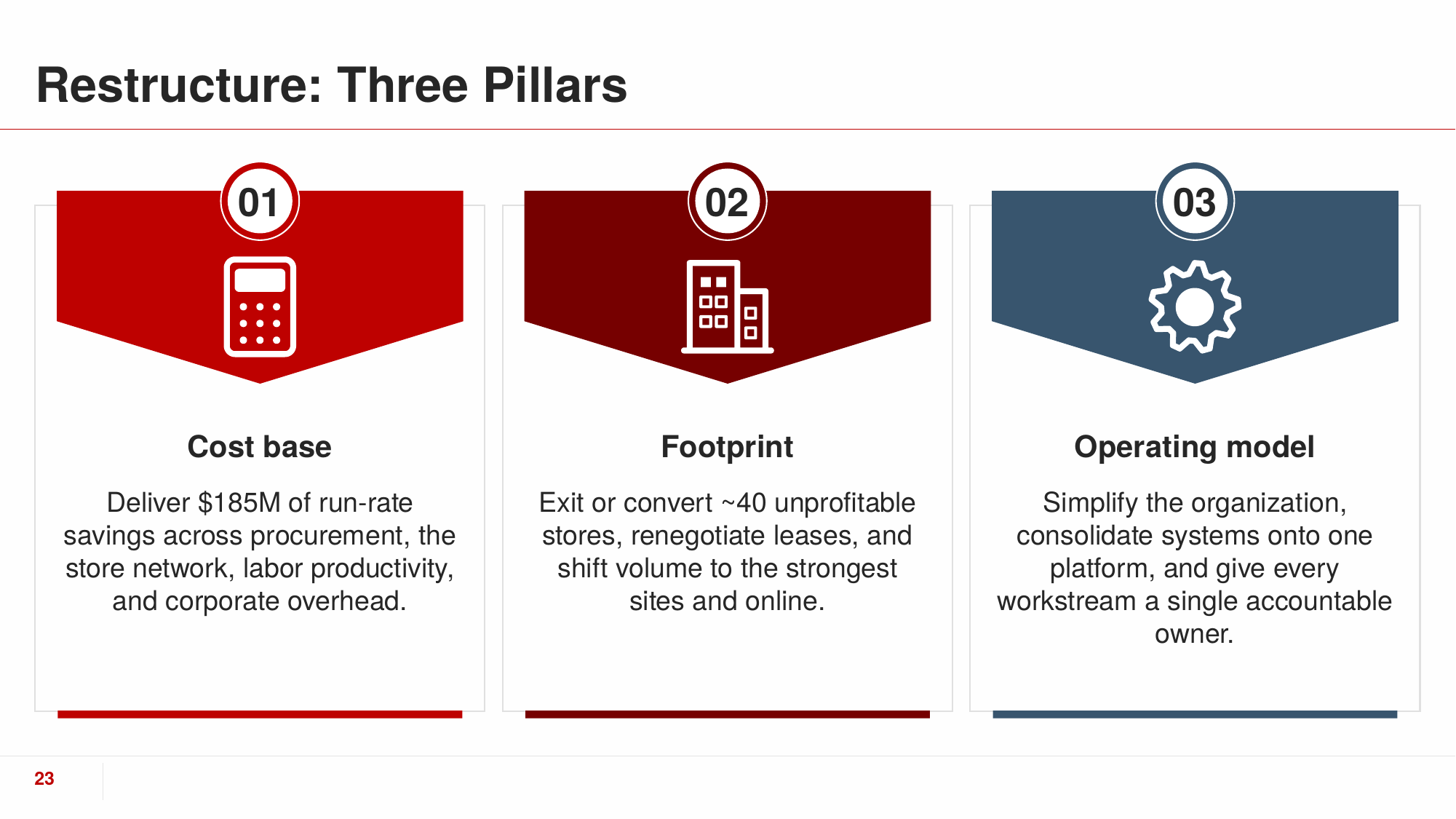

# Restructure: Three Pillars

01

02

03

Cost base
Footprint
Operating model
Deliver $185M of run-rate savings across procurement, the store network, labor productivity, and corporate overhead.
Exit or convert ~40 unprofitable stores, renegotiate leases, and shift volume to the strongest sites and online.
Simplify the organization, consolidate systems onto one platform, and give every workstream a single accountable owner.

23